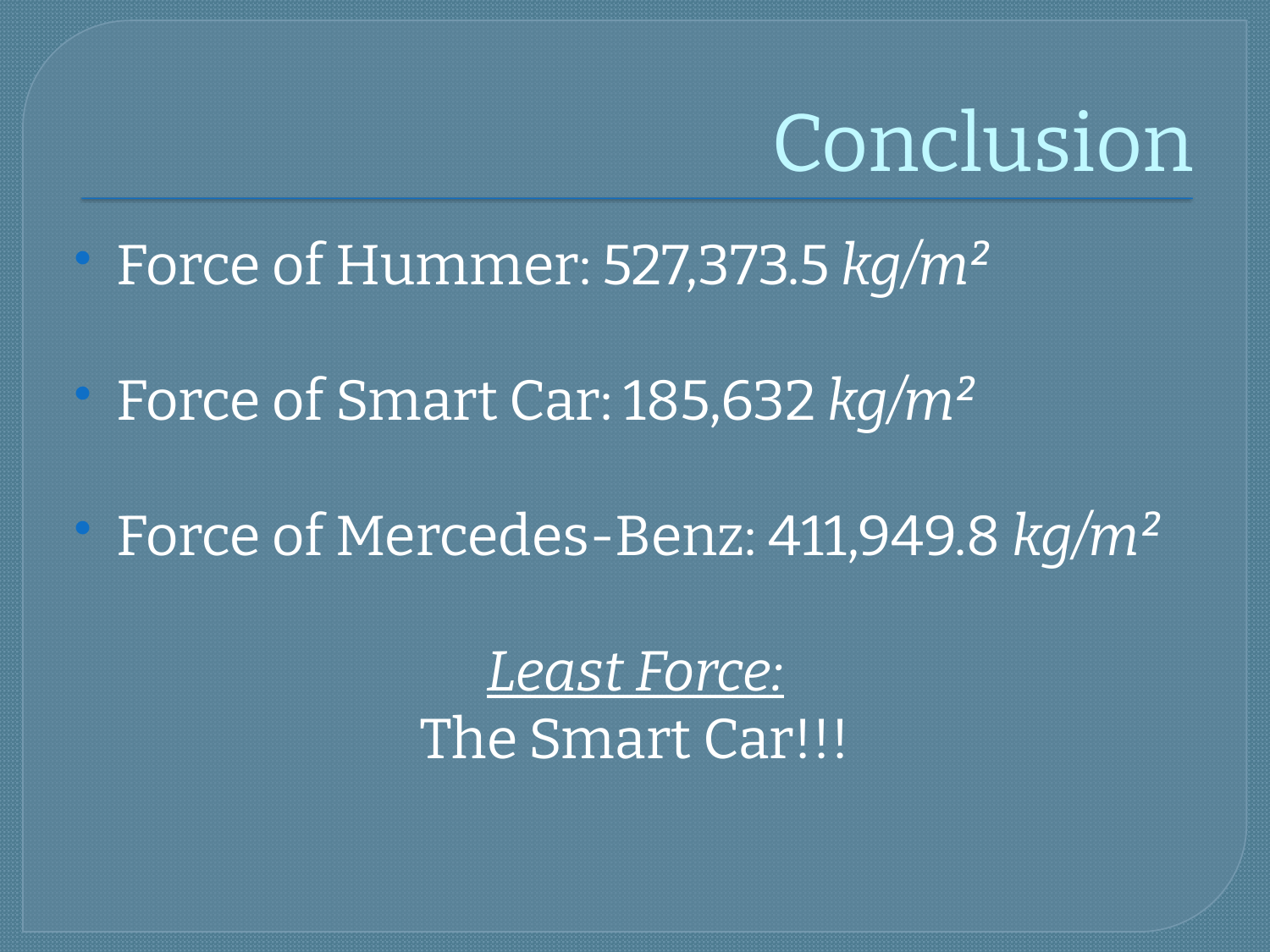

# Conclusion
Force of Hummer: 527,373.5 kg/m²

Force of Smart Car: 185,632 kg/m²

Force of Mercedes-Benz: 411,949.8 kg/m²

Least Force:
The Smart Car!!!